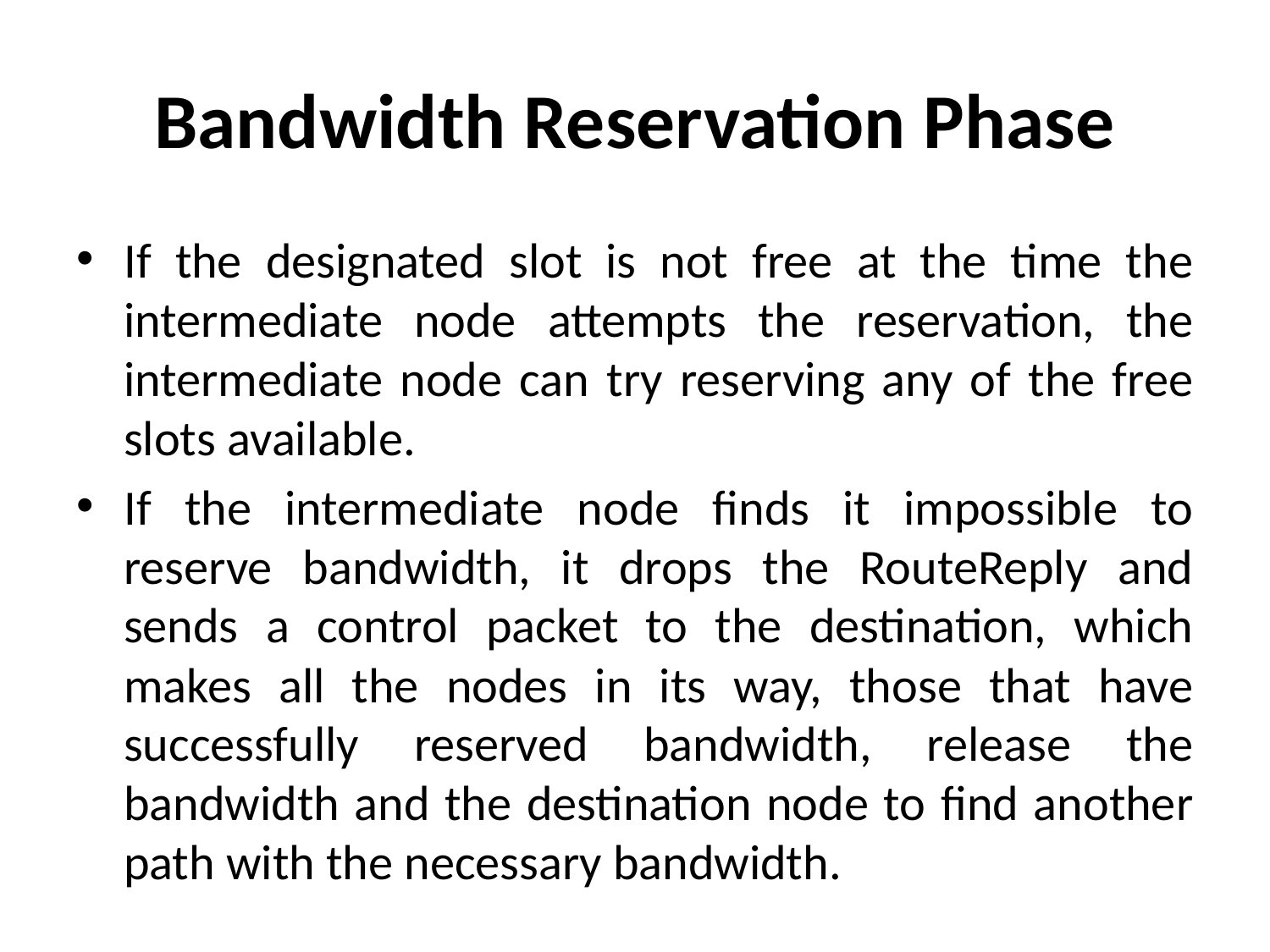

# Bandwidth Reservation Phase
If the designated slot is not free at the time the intermediate node attempts the reservation, the intermediate node can try reserving any of the free slots available.
If the intermediate node finds it impossible to reserve bandwidth, it drops the RouteReply and sends a control packet to the destination, which makes all the nodes in its way, those that have successfully reserved bandwidth, release the bandwidth and the destination node to find another path with the necessary bandwidth.